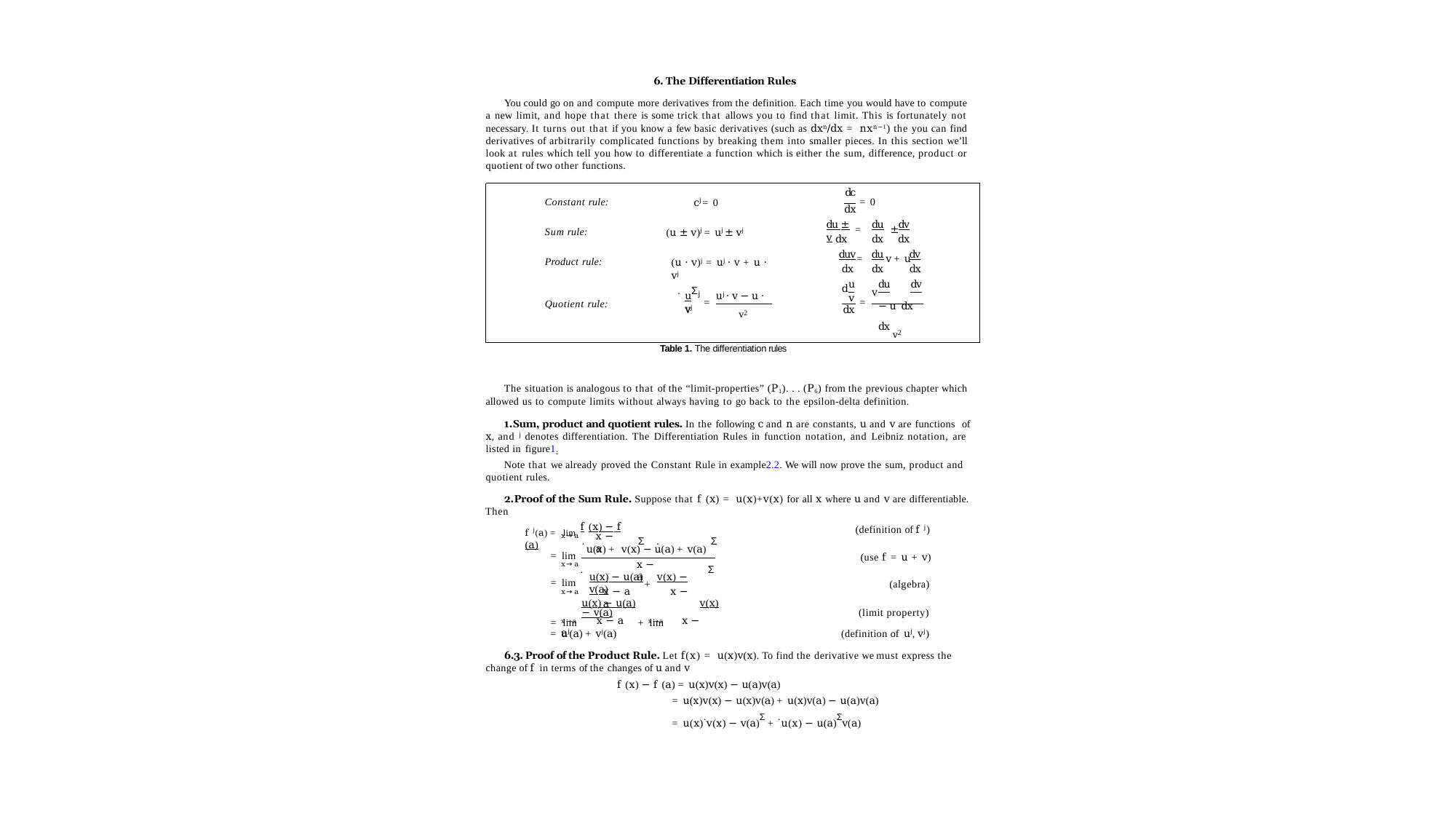

2
6. The Differentiation Rules

You could go on and compute more derivatives from the definition. Each time you would have to compute  a new limit, and hope that there is some trick that allows you to find that limit. This is fortunately not  necessary. It turns out that if you know a few basic derivatives (such as dxn/dx = nxn−1) the you can find  derivatives of arbitrarily complicated functions by breaking them into smaller pieces. In this section we’ll  look at rules which tell you how to differentiate a function which is either the sum, difference, product or  quotient of two other functions.

dc
= 0
Constant rule:
cj = 0
dx

du ± v
du	dv
Sum rule:
(u ± v)j = uj ± vj
(u · v)j = uj · v + u · vj
=	±
dx	dx	dx
duv	du
dv

Quotient rule:
Product rule:
=	v + u
dx	dx	dx
u
du	dv
. Σ
d
v
v		− u  dx		dx
v2
u	uj · v − u · vj
j

=
=
v2
v
dx

Table 1. The differentiation rules

The situation is analogous to that of the “limit-properties” (P1). . . (P6) from the previous chapter which  allowed us to compute limits without always having to go back to the epsilon-delta definition.

Sum, product and quotient rules. In the following c and n are constants, u and v are functions  of x, and j denotes differentiation. The Differentiation Rules in function notation, and Leibniz notation, are  listed in figure1.
Note that we already proved the Constant Rule in example2.2. We will now prove the sum, product and  quotient rules.

Proof of the Sum Rule. Suppose that f (x) = u(x)+v(x) for all x where u and v are differentiable.  Then

f j(a) = lim f (x) − f (a)
(definition of f j)
x − a
x→a
= lim
x→a
= lim
x→a
.
Σ	.
Σ
u(x) + v(x) − u(a) + v(a)
(use f = u + v)
x − a

.
Σ
u(x) − u(a)	v(x) − v(a)
+
(algebra)
x − a	x − a
u(x) − u(a)	v(x) − v(a)
= lim	+ lim
(limit property)
(definition of  uj, vj)
x→a	x − a	x→a	x − a
= uj(a) + vj(a)
6.3. Proof of the Product Rule. Let f(x) = u(x)v(x). To find the derivative we must express the  change of f in terms of the changes of u and v
f (x) − f (a) = u(x)v(x) − u(a)v(a)
= u(x)v(x) − u(x)v(a) + u(x)v(a) − u(a)v(a)
= u(x).v(x) − v(a)Σ + .u(x) − u(a)Σv(a)